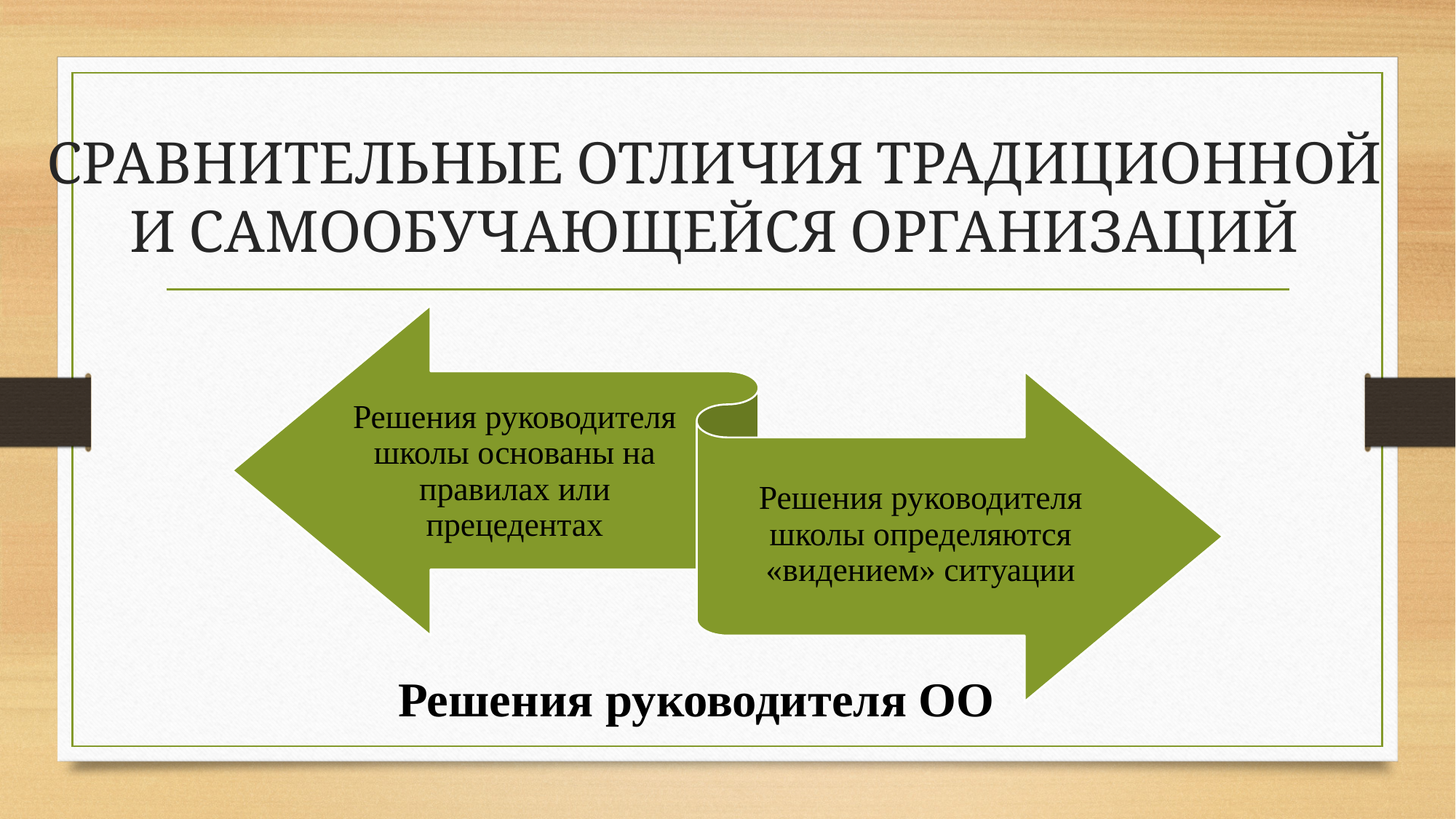

# СРАВНИТЕЛЬНЫЕ ОТЛИЧИЯ ТРАДИЦИОННОЙ И САМООБУЧАЮЩЕЙСЯ ОРГАНИЗАЦИЙ
Решения руководителя школы основаны на правилах или прецедентах
Решения руководителя школы определяются «видением» ситуации
Решения руководителя ОО